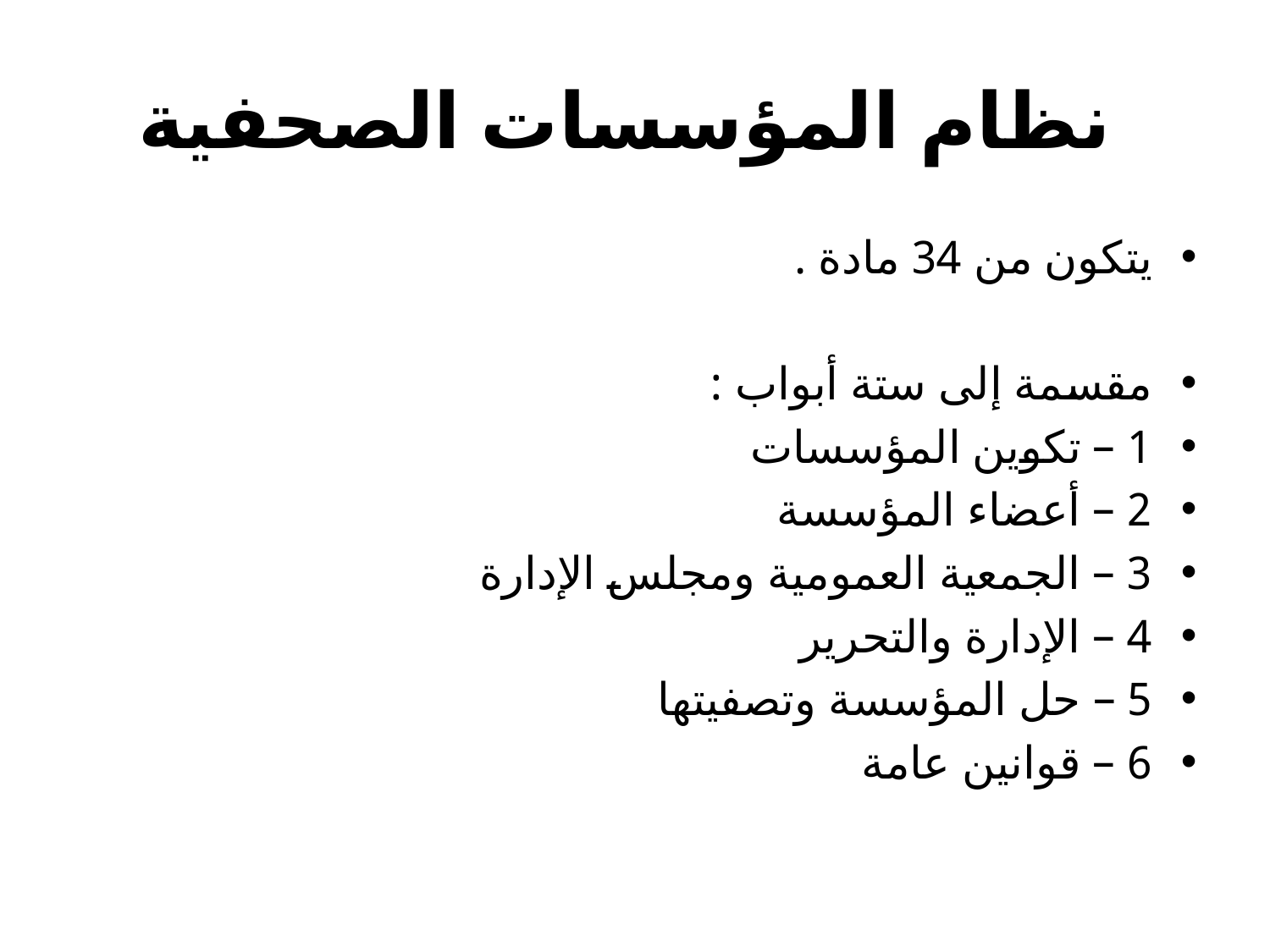

# نظام المؤسسات الصحفية
يتكون من 34 مادة .

مقسمة إلى ستة أبواب :
1 – تكوين المؤسسات
2 – أعضاء المؤسسة
3 – الجمعية العمومية ومجلس الإدارة
4 – الإدارة والتحرير
5 – حل المؤسسة وتصفيتها
6 – قوانين عامة